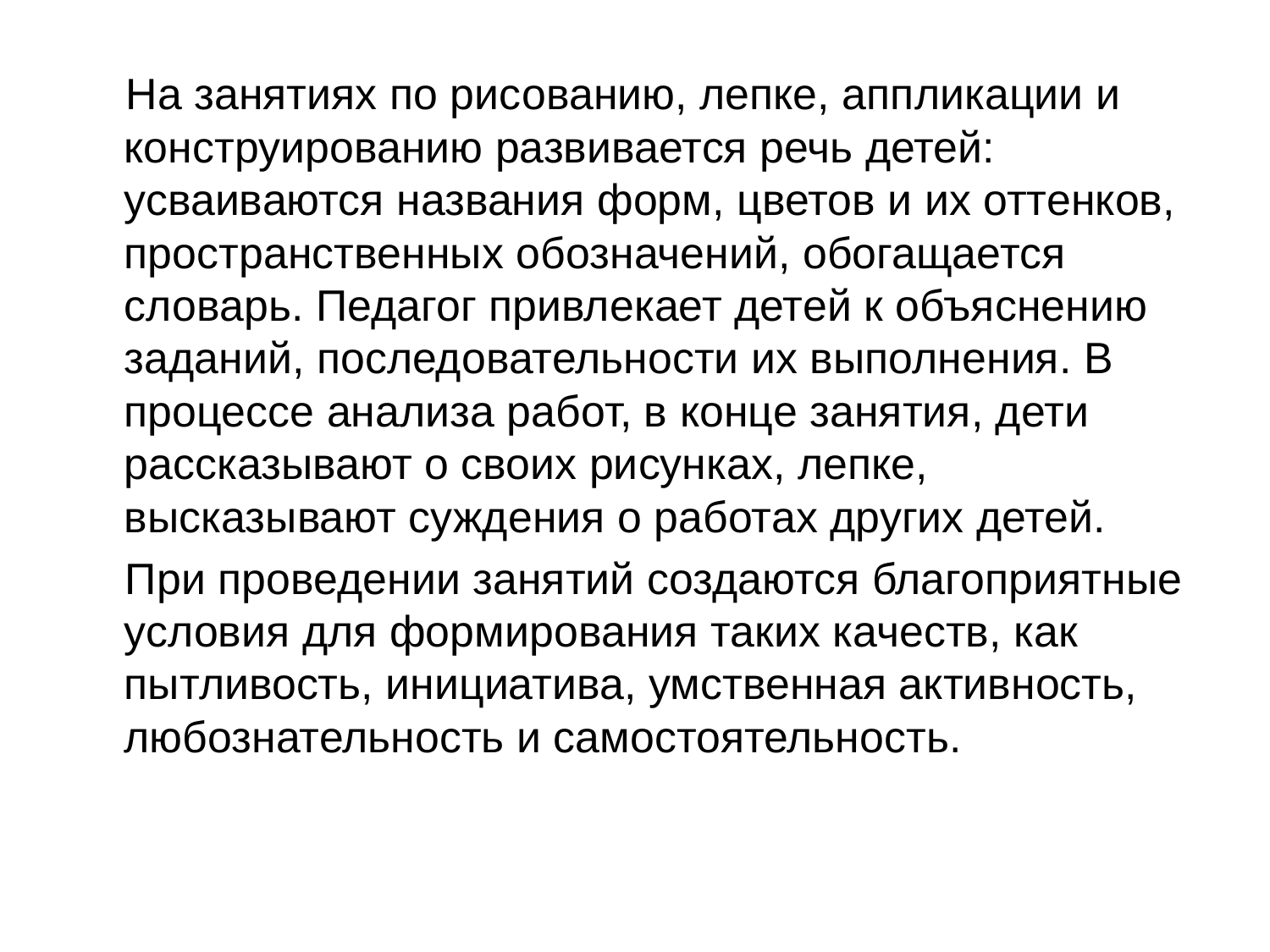

#
     На занятиях по рисованию, лепке, аппликации и конструированию развивается речь детей: усваиваются названия форм, цветов и их оттенков, пространственных обозначений, обогащается словарь. Педагог привлекает детей к объяснению заданий, последовательности их выполнения. В процессе анализа работ, в конце занятия, дети рассказывают о своих рисунках, лепке, высказывают суждения о работах других детей.
    При проведении занятий создаются благоприятные условия для формирования таких качеств, как пытливость, инициатива, умственная активность, любознательность и самостоятельность.